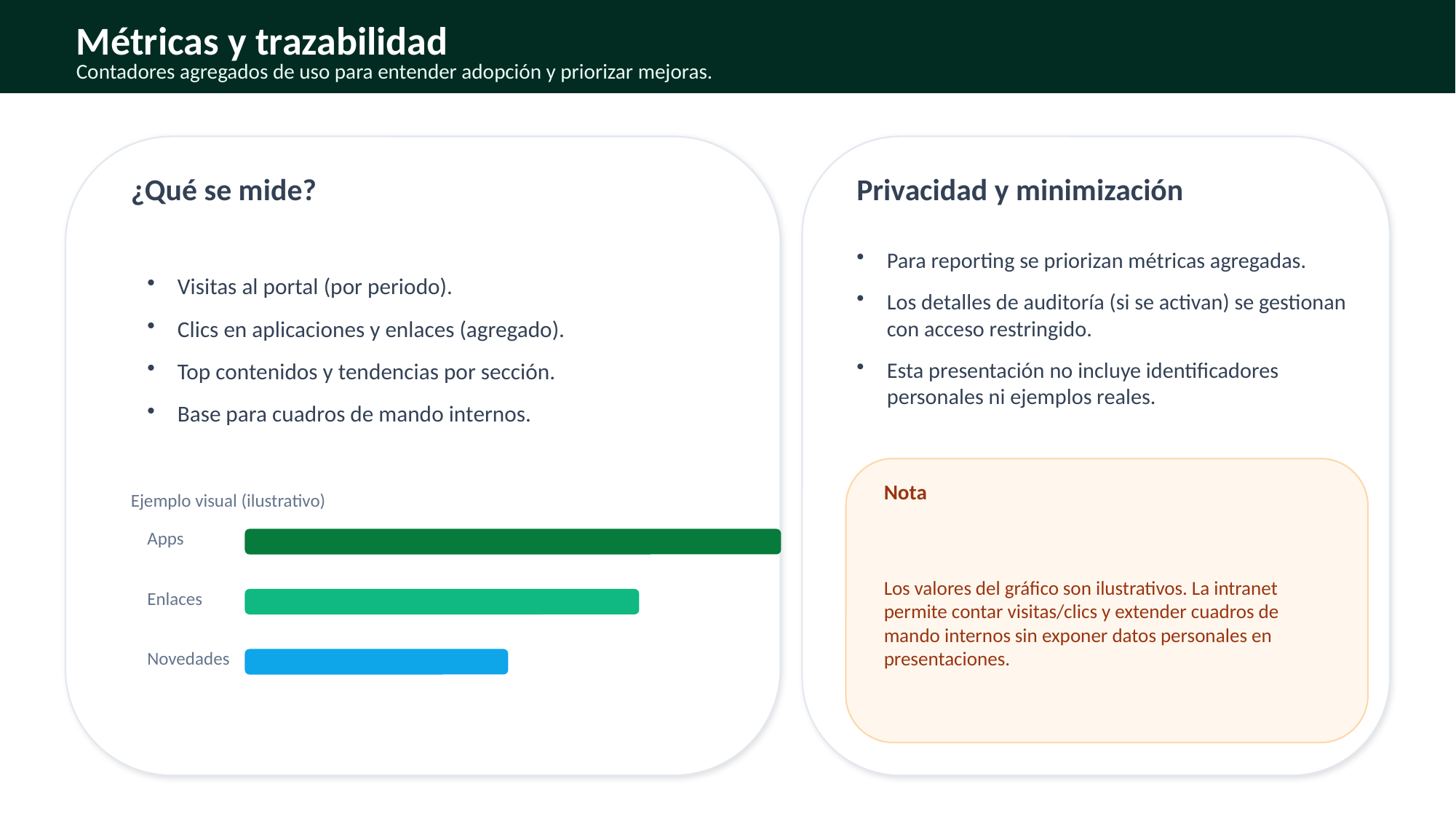

Métricas y trazabilidad
Contadores agregados de uso para entender adopción y priorizar mejoras.

¿Qué se mide?
Privacidad y minimización
Visitas al portal (por periodo).
Clics en aplicaciones y enlaces (agregado).
Top contenidos y tendencias por sección.
Base para cuadros de mando internos.
Para reporting se priorizan métricas agregadas.
Los detalles de auditoría (si se activan) se gestionan con acceso restringido.
Esta presentación no incluye identificadores personales ni ejemplos reales.

Nota
Ejemplo visual (ilustrativo)
Los valores del gráfico son ilustrativos. La intranet permite contar visitas/clics y extender cuadros de mando internos sin exponer datos personales en presentaciones.
Apps

Enlaces

Novedades